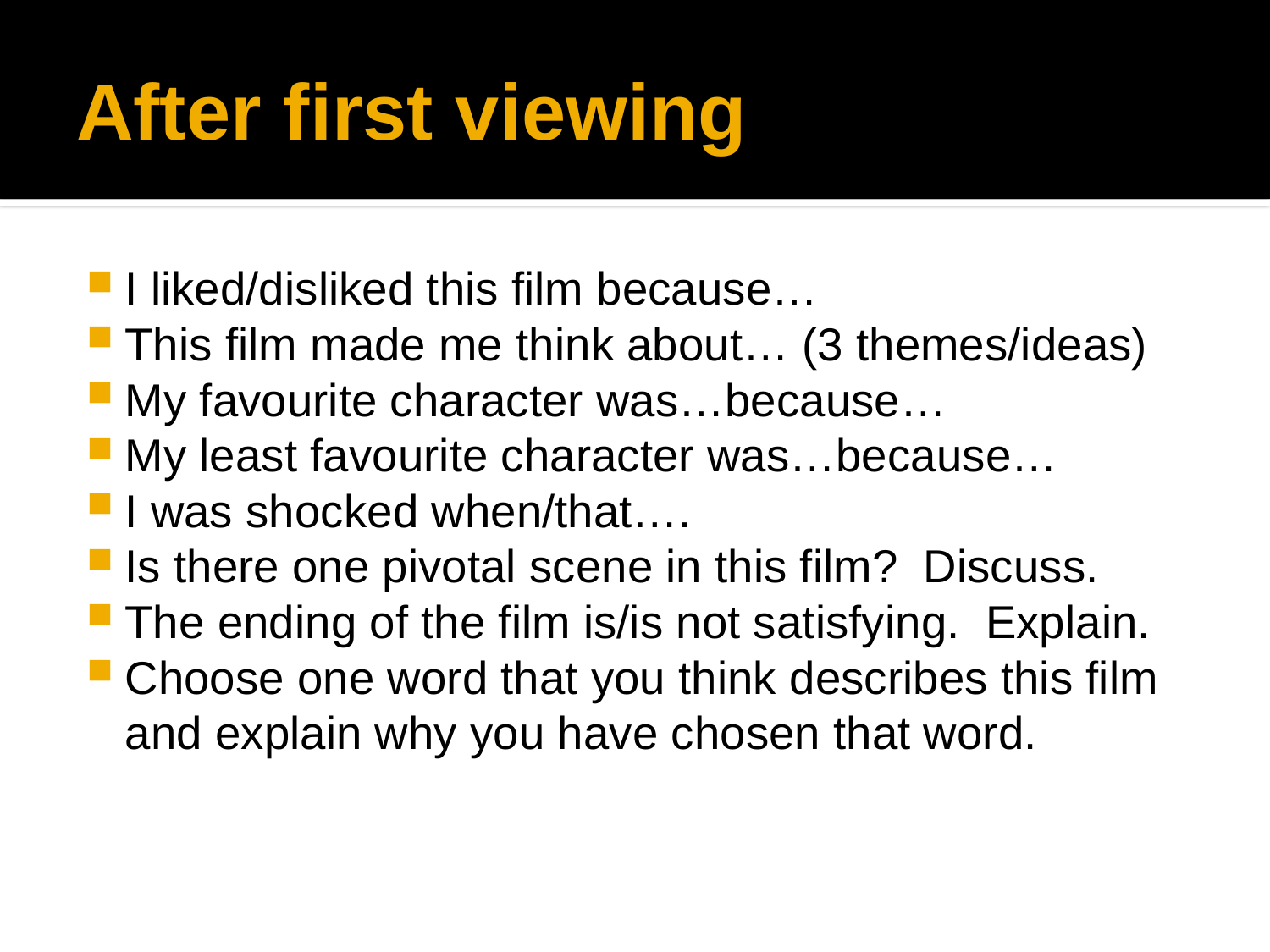

# After first viewing
I liked/disliked this film because…
This film made me think about… (3 themes/ideas)
My favourite character was…because…
My least favourite character was…because…
I was shocked when/that….
Is there one pivotal scene in this film?  Discuss.
The ending of the film is/is not satisfying.  Explain.
Choose one word that you think describes this film and explain why you have chosen that word.